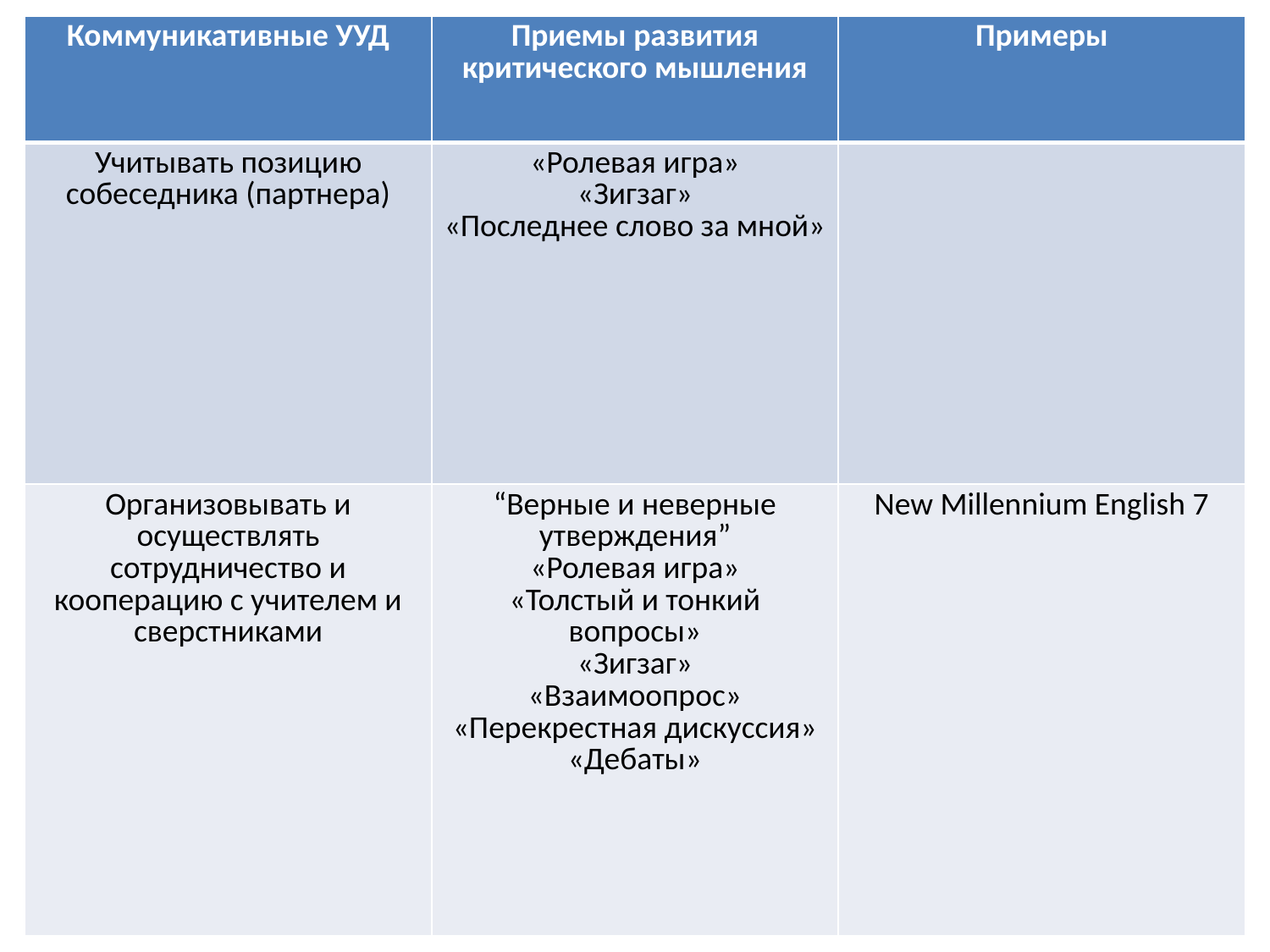

#
| Коммуникативные УУД | Приемы развития критического мышления | Примеры |
| --- | --- | --- |
| Учитывать позицию собеседника (партнера) | «Ролевая игра» «Зигзаг» «Последнее слово за мной» |  |
| Организовывать и осуществлять сотрудничество и кооперацию с учителем и сверстниками | “Верные и неверные утверждения” «Ролевая игра» «Толстый и тонкий вопросы» «Зигзаг» «Взаимоопрос» «Перекрестная дискуссия» «Дебаты» | New Millennium English 7 |